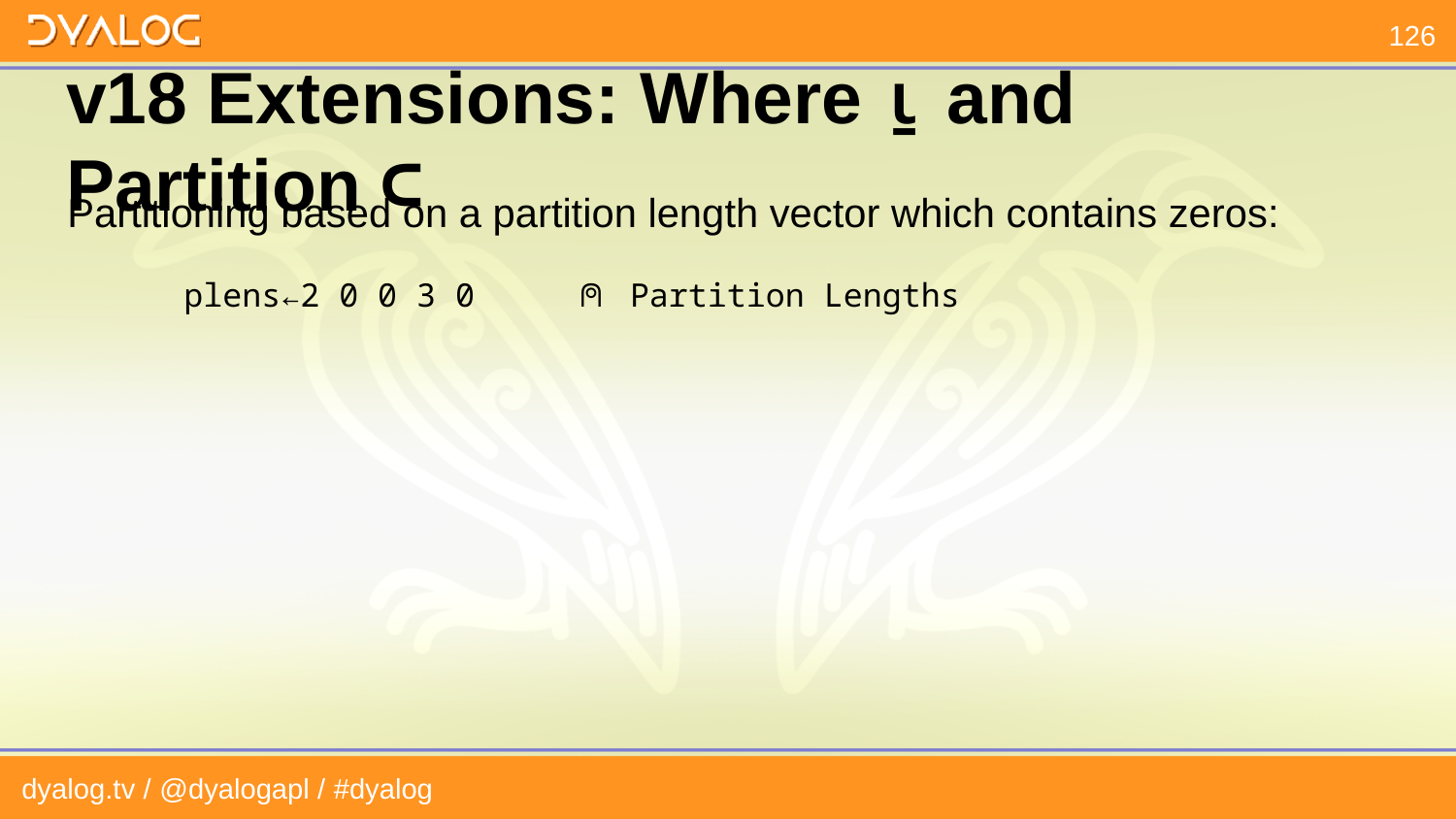

# v18 Extensions: Where ⍸ and Partition ⊂
Partitioning based on a partition length vector which contains zeros:
      plens←2 0 0 3 0     ⍝ Partition Lengths